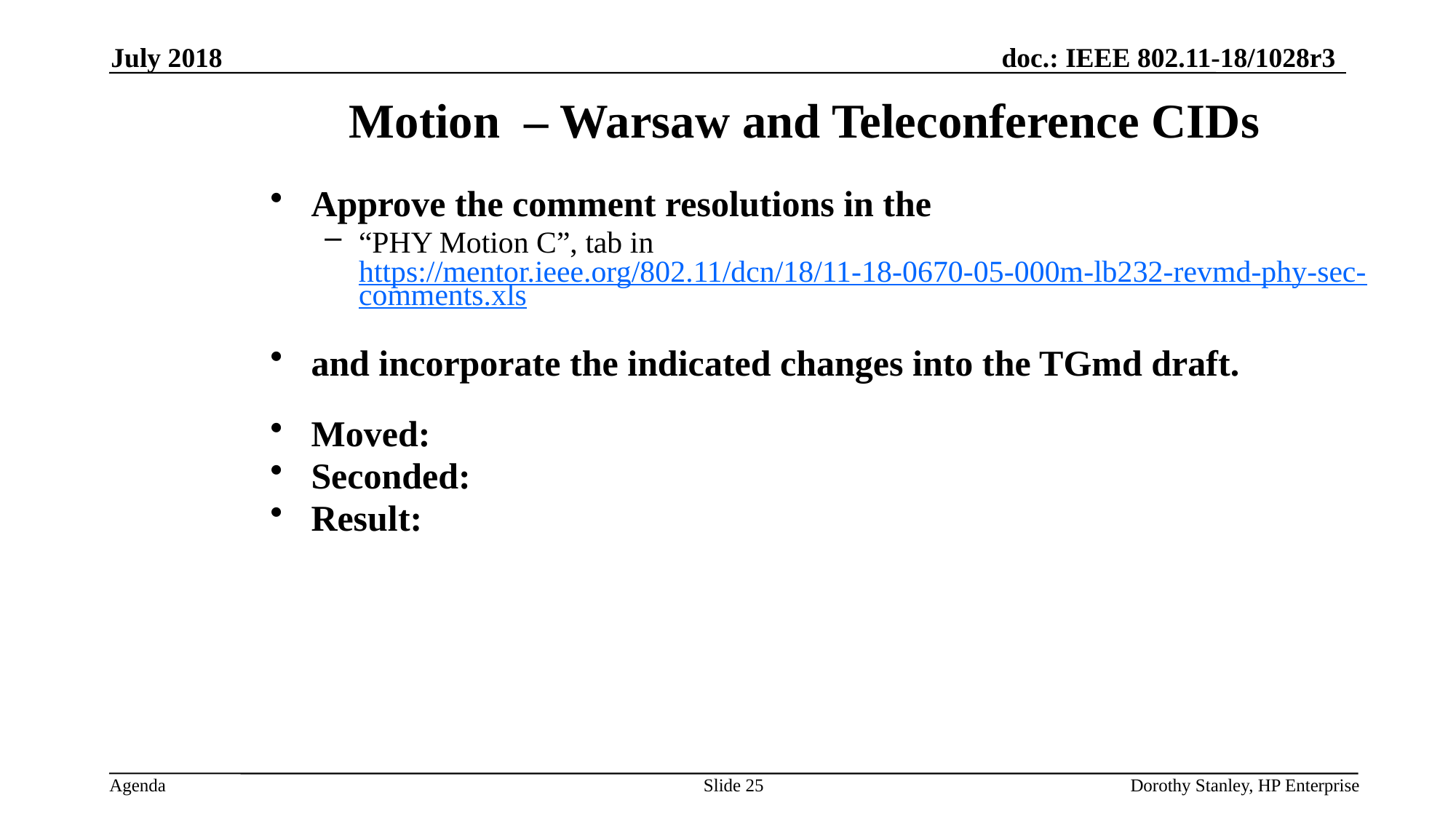

July 2018
Motion  – Warsaw and Teleconference CIDs
Approve the comment resolutions in the
“PHY Motion C”, tab in https://mentor.ieee.org/802.11/dcn/18/11-18-0670-05-000m-lb232-revmd-phy-sec-comments.xls
and incorporate the indicated changes into the TGmd draft.
Moved:
Seconded:
Result:

Slide 25
Dorothy Stanley, HP Enterprise